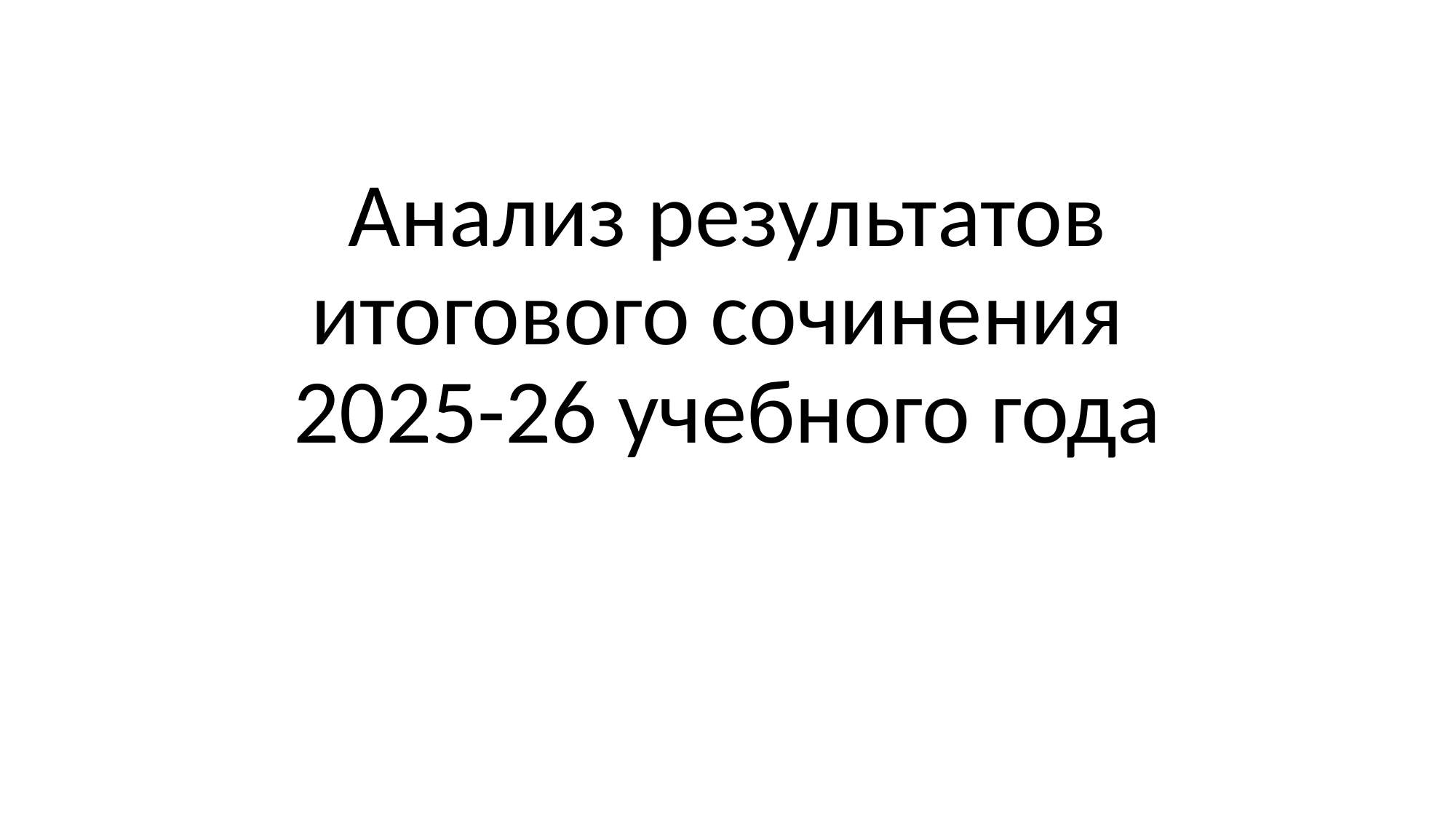

# Анализ результатов итогового сочинения 2025-26 учебного года